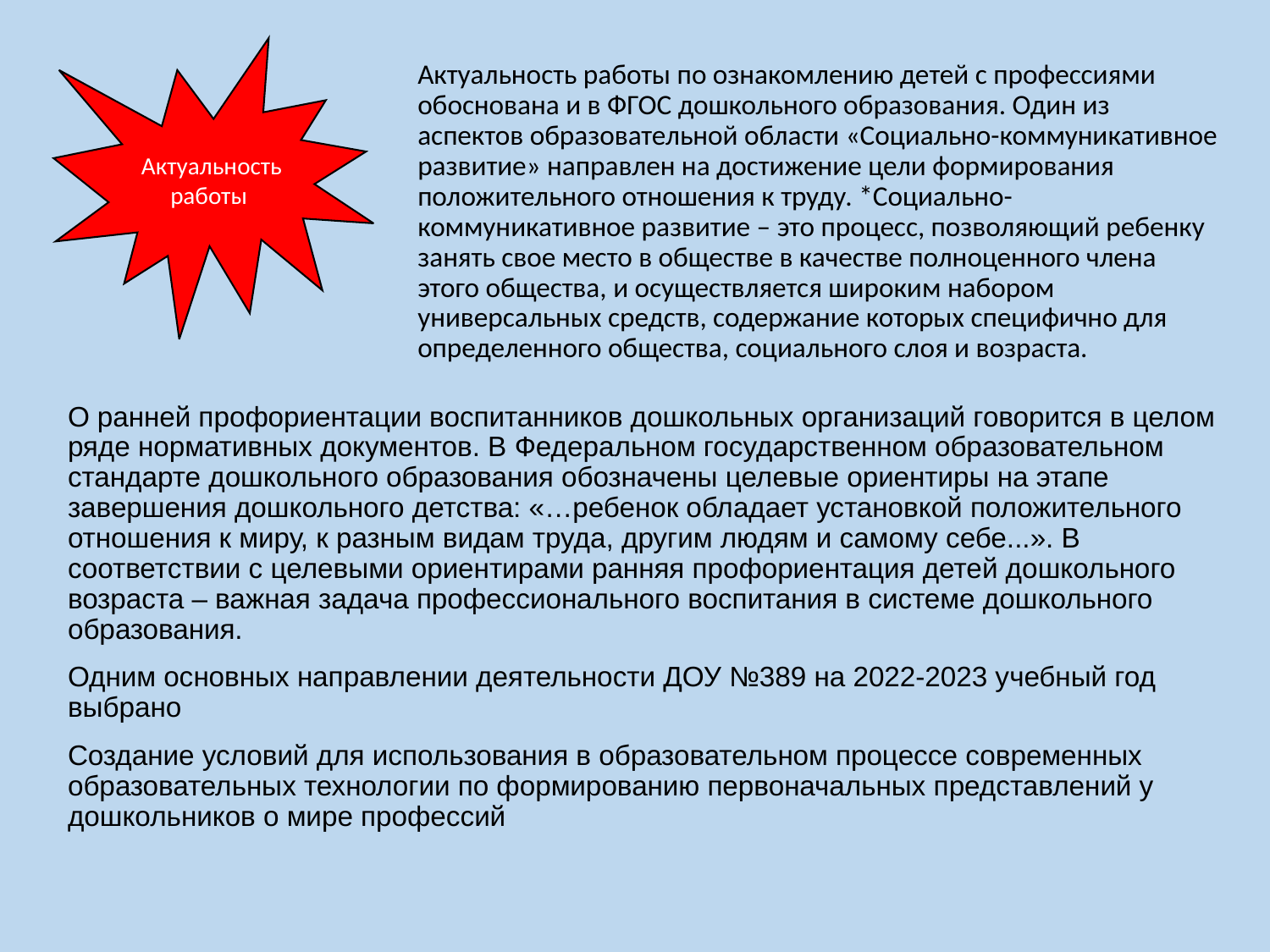

Актуальность работы
# Актуальность работы по ознакомлению детей с профессиями обоснована и в ФГОС дошкольного образования. Один из аспектов образовательной области «Социально-коммуникативное развитие» направлен на достижение цели формирования положительного отношения к труду. *Социально-коммуникативное развитие – это процесс, позволяющий ребенку занять свое место в обществе в качестве полноценного члена этого общества, и осуществляется широким набором универсальных средств, содержание которых специфично для определенного общества, социального слоя и возраста.
О ранней профориентации воспитанников дошкольных организаций говорится в целом ряде нормативных документов. В Федеральном государственном образовательном стандарте дошкольного образования обозначены целевые ориентиры на этапе завершения дошкольного детства: «…ребенок обладает установкой положительного отношения к миру, к разным видам труда, другим людям и самому себе...». В соответствии с целевыми ориентирами ранняя профориентация детей дошкольного возраста – важная задача профессионального воспитания в системе дошкольного образования.
Одним основных направлении деятельности ДОУ №389 на 2022-2023 учебный год выбрано
Создание условий для использования в образовательном процессе современных образовательных технологии по формированию первоначальных представлений у дошкольников о мире профессий